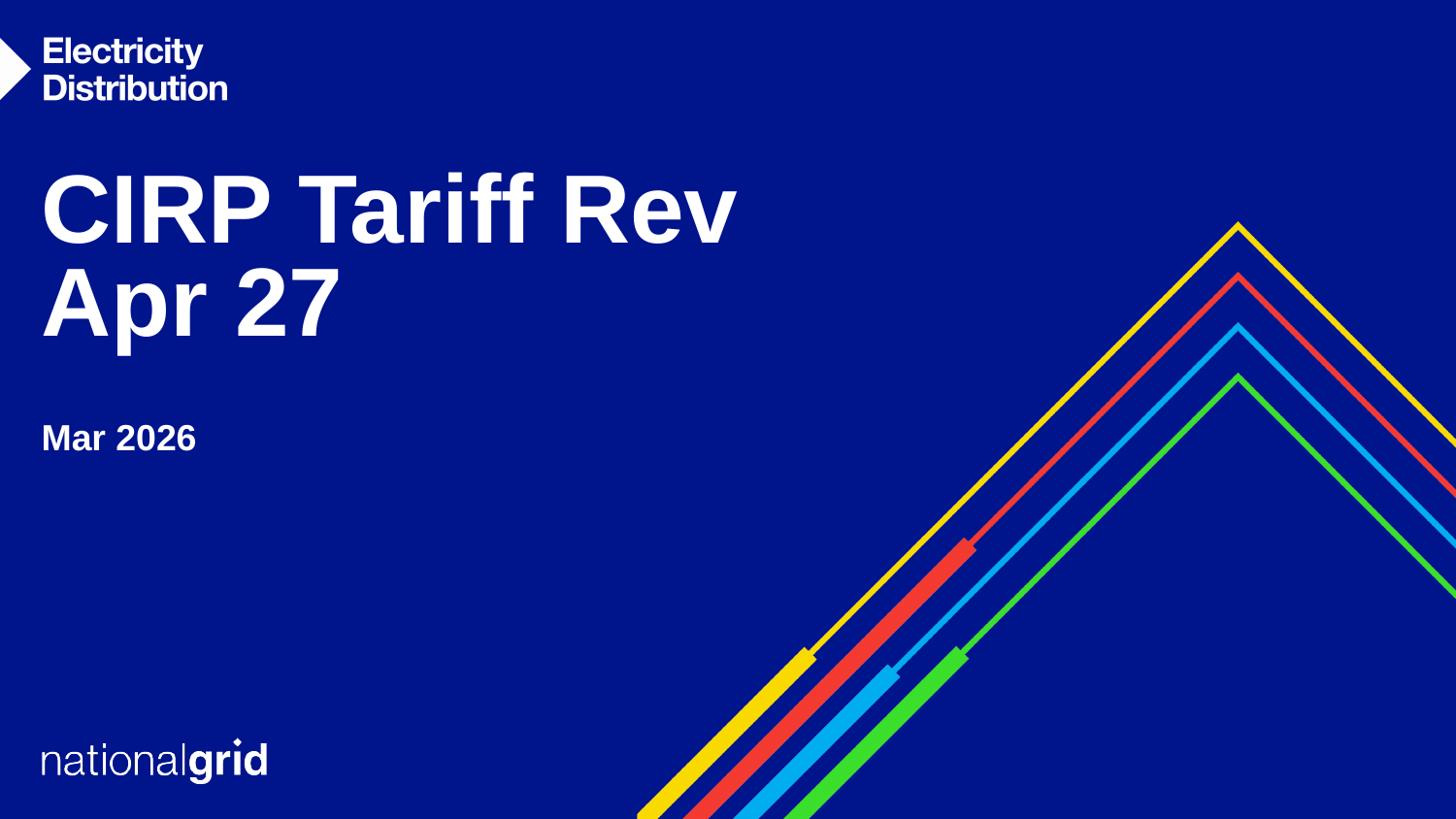

# CIRP Tariff Rev Apr 27
Mar 2026